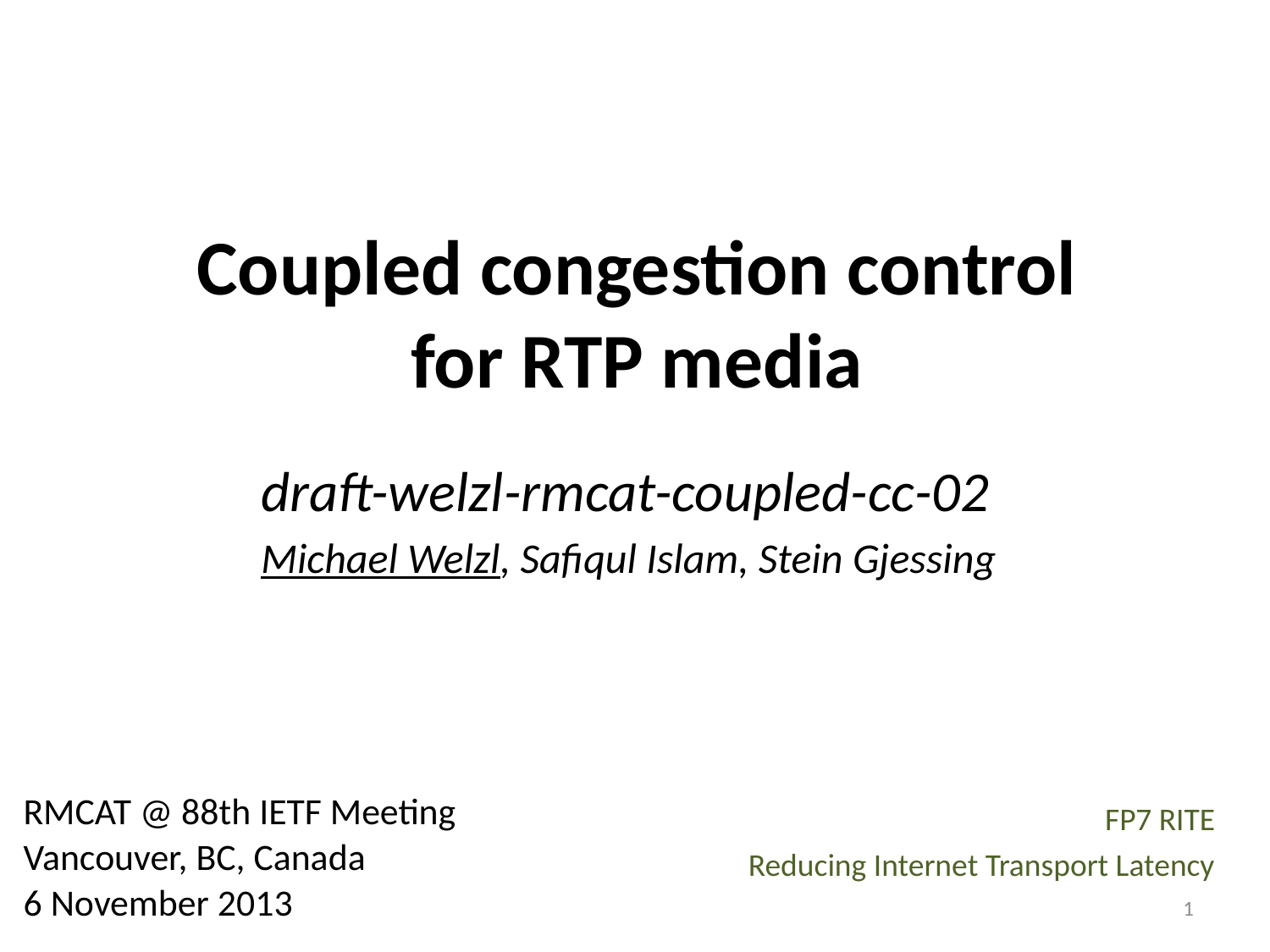

# Coupled congestion control for RTP media
draft-welzl-rmcat-coupled-cc-02
Michael Welzl, Safiqul Islam, Stein Gjessing
RMCAT @ 88th IETF Meeting
Vancouver, BC, Canada
6 November 2013
FP7 RITE
Reducing Internet Transport Latency
1